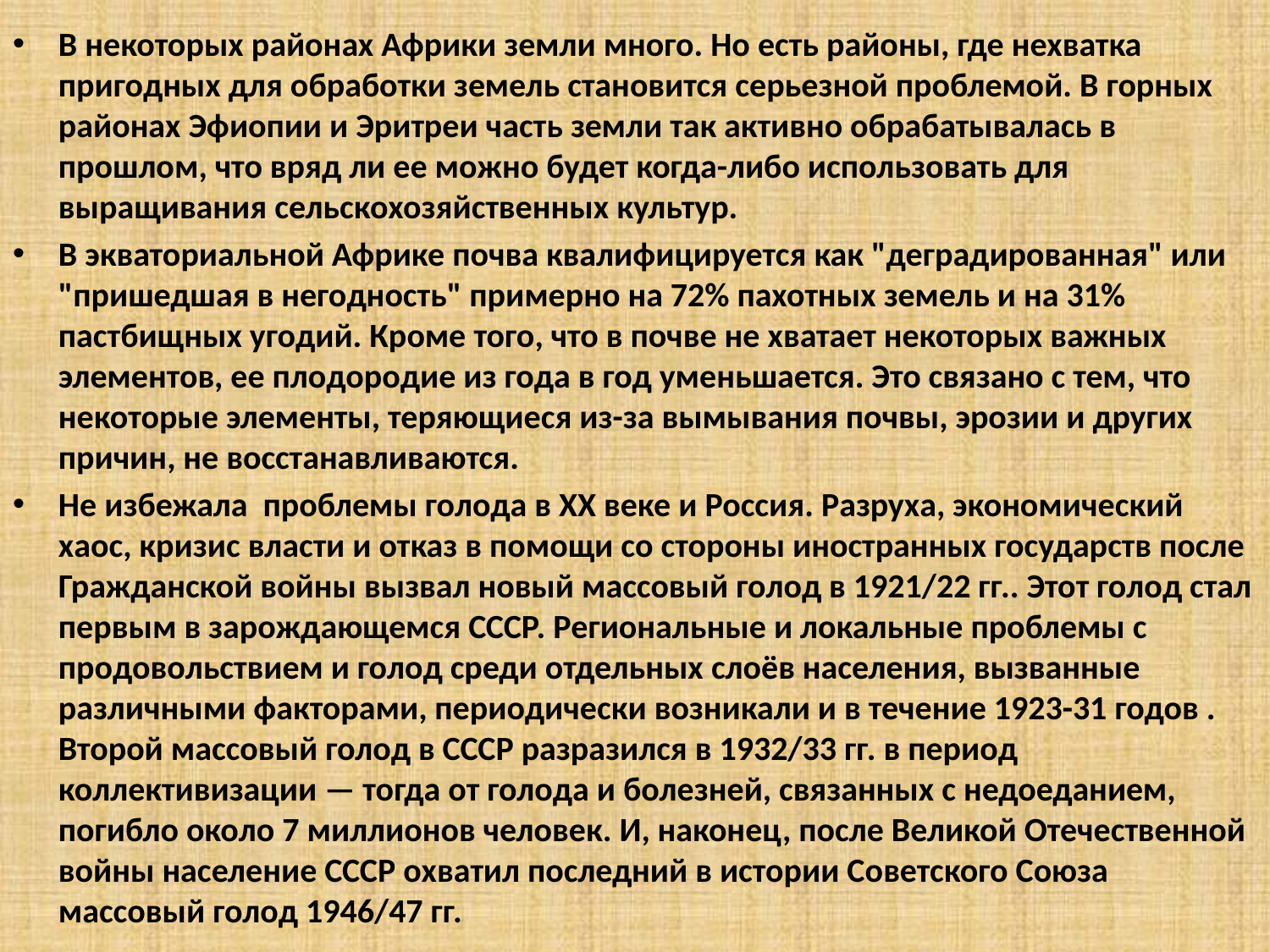

В некоторых районах Африки земли много. Но есть районы, где нехватка пригодных для обработки земель становится серьезной проблемой. В горных районах Эфиопии и Эритреи часть земли так активно обрабатывалась в прошлом, что вряд ли ее можно будет когда-либо использовать для выращивания сельскохозяйственных культур.
В экваториальной Африке почва квалифицируется как "деградированная" или "пришедшая в негодность" примерно на 72% пахотных земель и на 31% пастбищных угодий. Кроме того, что в почве не хватает некоторых важных элементов, ее плодородие из года в год уменьшается. Это связано с тем, что некоторые элементы, теряющиеся из-за вымывания почвы, эрозии и других причин, не восстанавливаются.
Не избежала  проблемы голода в ХХ веке и Россия. Разруха, экономический хаос, кризис власти и отказ в помощи со стороны иностранных государств после Гражданской войны вызвал новый массовый голод в 1921/22 гг.. Этот голод стал первым в зарождающемся СССР. Региональные и локальные проблемы с продовольствием и голод среди отдельных слоёв населения, вызванные различными факторами, периодически возникали и в течение 1923-31 годов . Второй массовый голод в СССР разразился в 1932/33 гг. в период коллективизации — тогда от голода и болезней, связанных с недоеданием, погибло около 7 миллионов человек. И, наконец, после Великой Отечественной войны население СССР охватил последний в истории Советского Союза массовый голод 1946/47 гг.